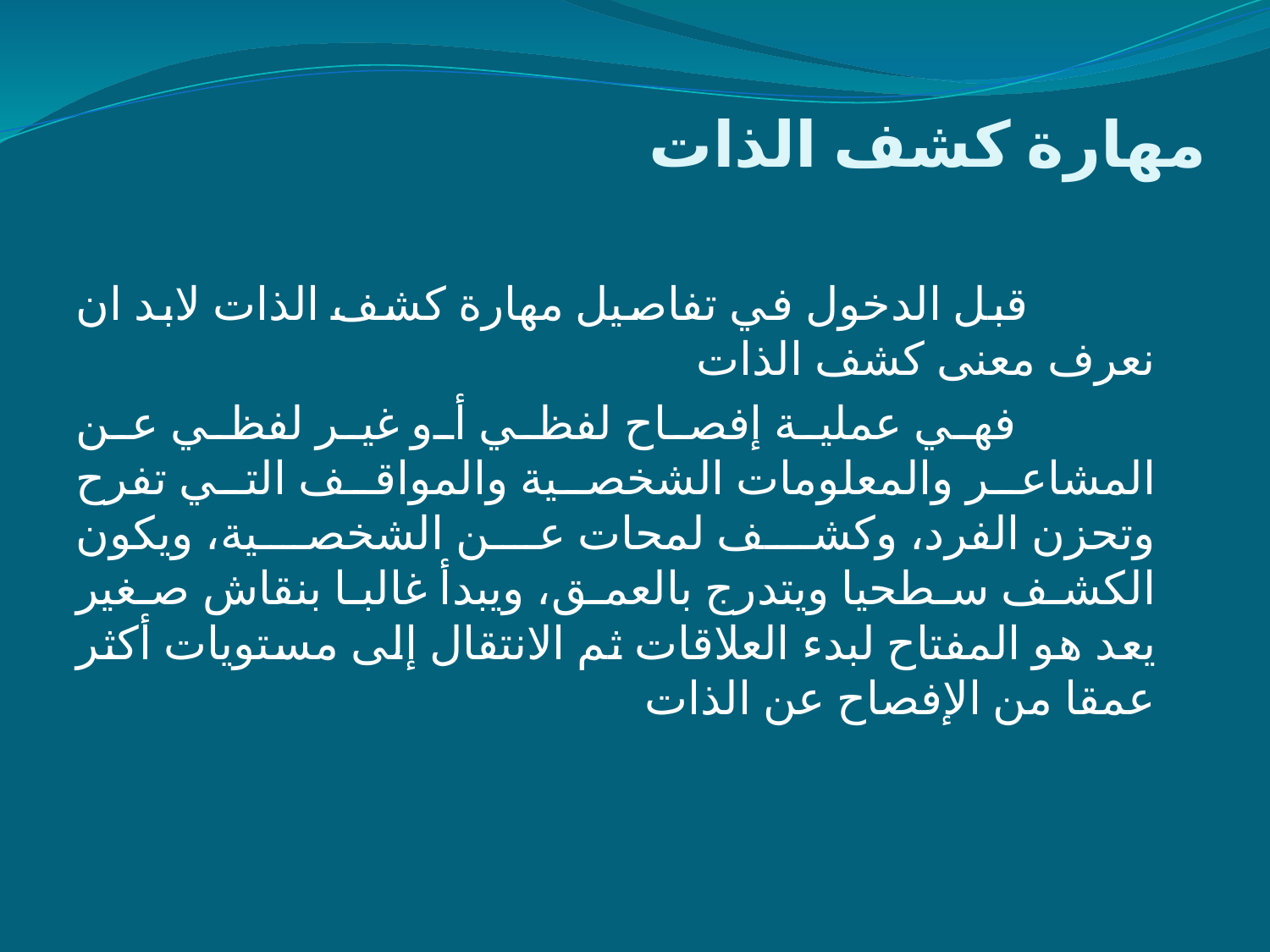

# مهارة كشف الذات
              قبل الدخول في تفاصيل مهارة كشف الذات لابد ان نعرف معنى كشف الذات
               فهي عملية إفصاح لفظي أو غير لفظي عن المشاعر والمعلومات الشخصية والمواقف التي تفرح وتحزن الفرد، وكشف لمحات عن الشخصية، ويكون الكشف سطحيا ويتدرج بالعمق، ويبدأ غالبا بنقاش صغير يعد هو المفتاح لبدء العلاقات ثم الانتقال إلى مستويات أكثر عمقا من الإفصاح عن الذات